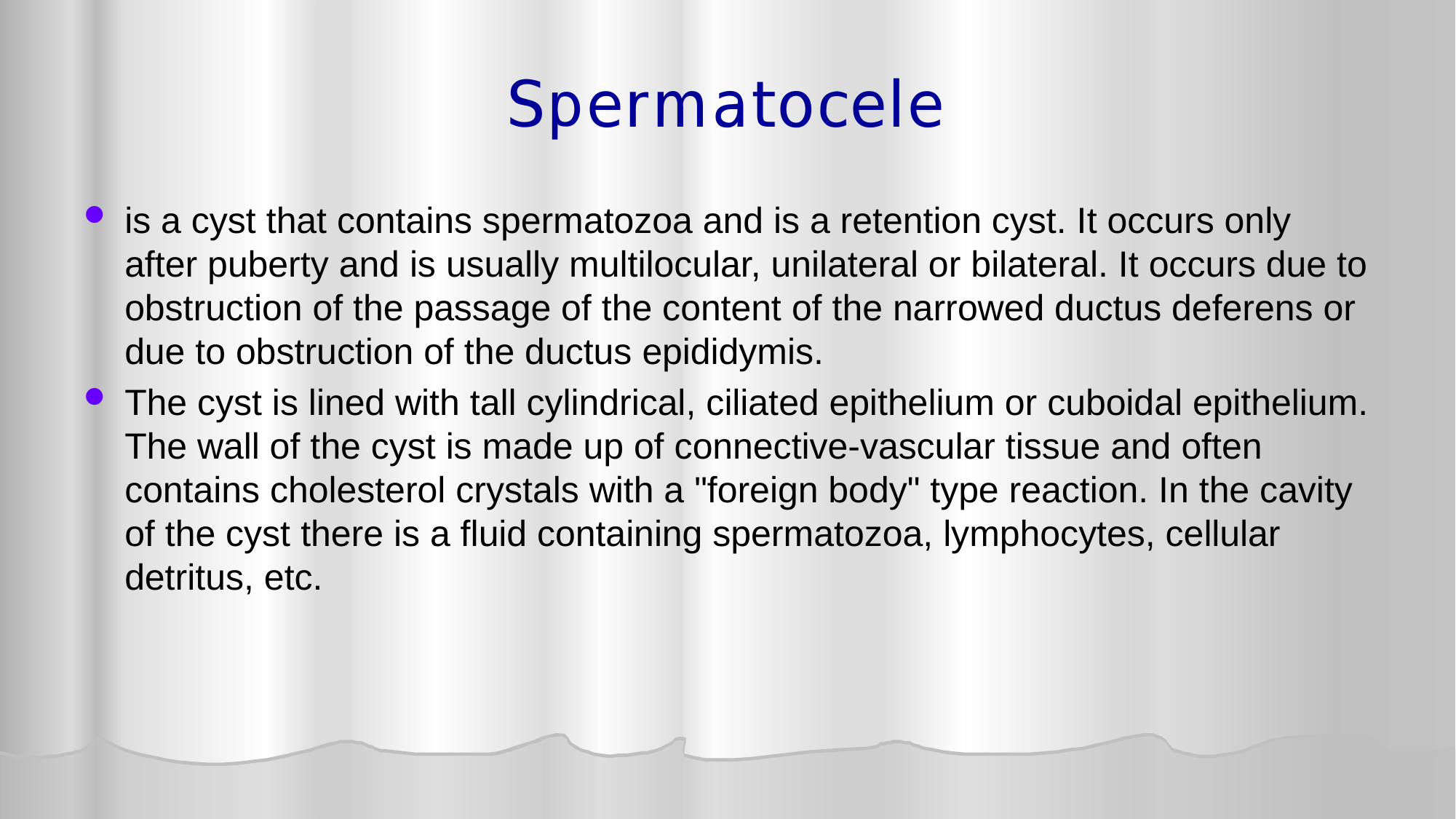

# Spermatocele
is a cyst that contains spermatozoa and is a retention cyst. It occurs only after puberty and is usually multilocular, unilateral or bilateral. It occurs due to obstruction of the passage of the content of the narrowed ductus deferens or due to obstruction of the ductus epididymis.
The cyst is lined with tall cylindrical, ciliated epithelium or cuboidal epithelium. The wall of the cyst is made up of connective-vascular tissue and often contains cholesterol crystals with a "foreign body" type reaction. In the cavity of the cyst there is a fluid containing spermatozoa, lymphocytes, cellular detritus, etc.